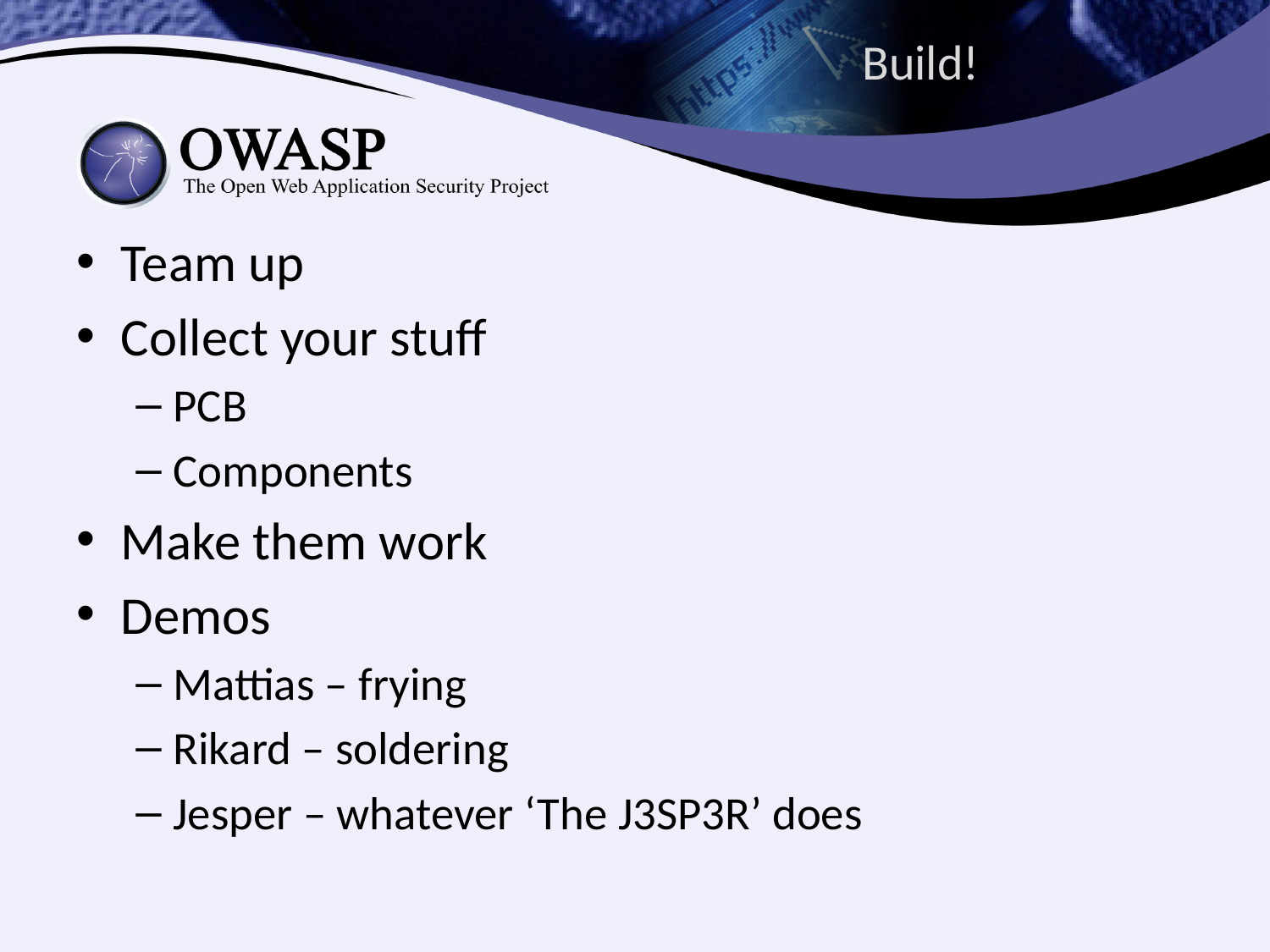

# Build!
Team up
Collect your stuff
PCB
Components
Make them work
Demos
Mattias – frying
Rikard – soldering
Jesper – whatever ‘The J3SP3R’ does